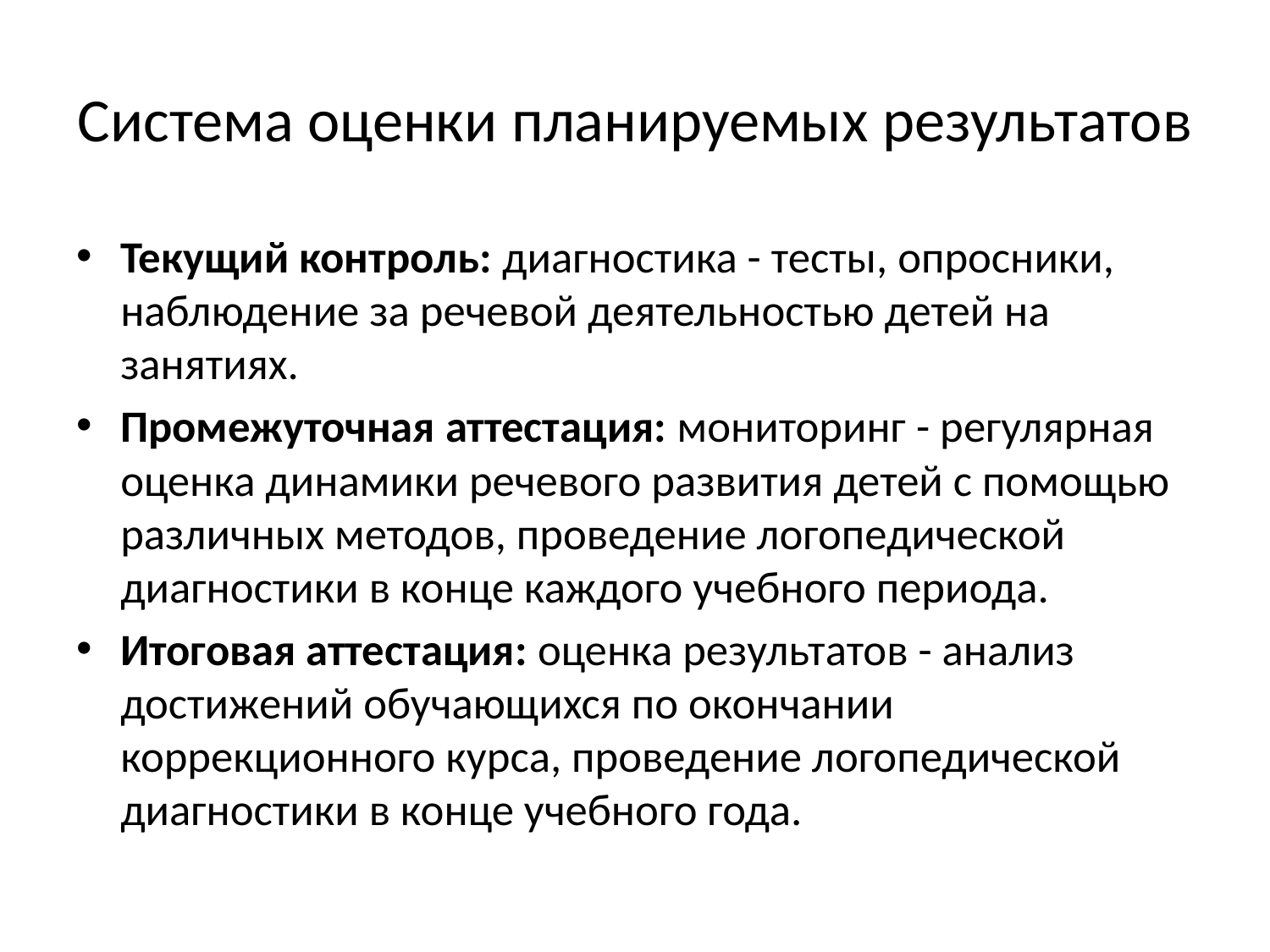

# Система оценки планируемых результатов
Текущий контроль: диагностика - тесты, опросники, наблюдение за речевой деятельностью детей на занятиях.
Промежуточная аттестация: мониторинг - регулярная оценка динамики речевого развития детей с помощью различных методов, проведение логопедической диагностики в конце каждого учебного периода.
Итоговая аттестация: оценка результатов - анализ достижений обучающихся по окончании коррекционного курса, проведение логопедической диагностики в конце учебного года.